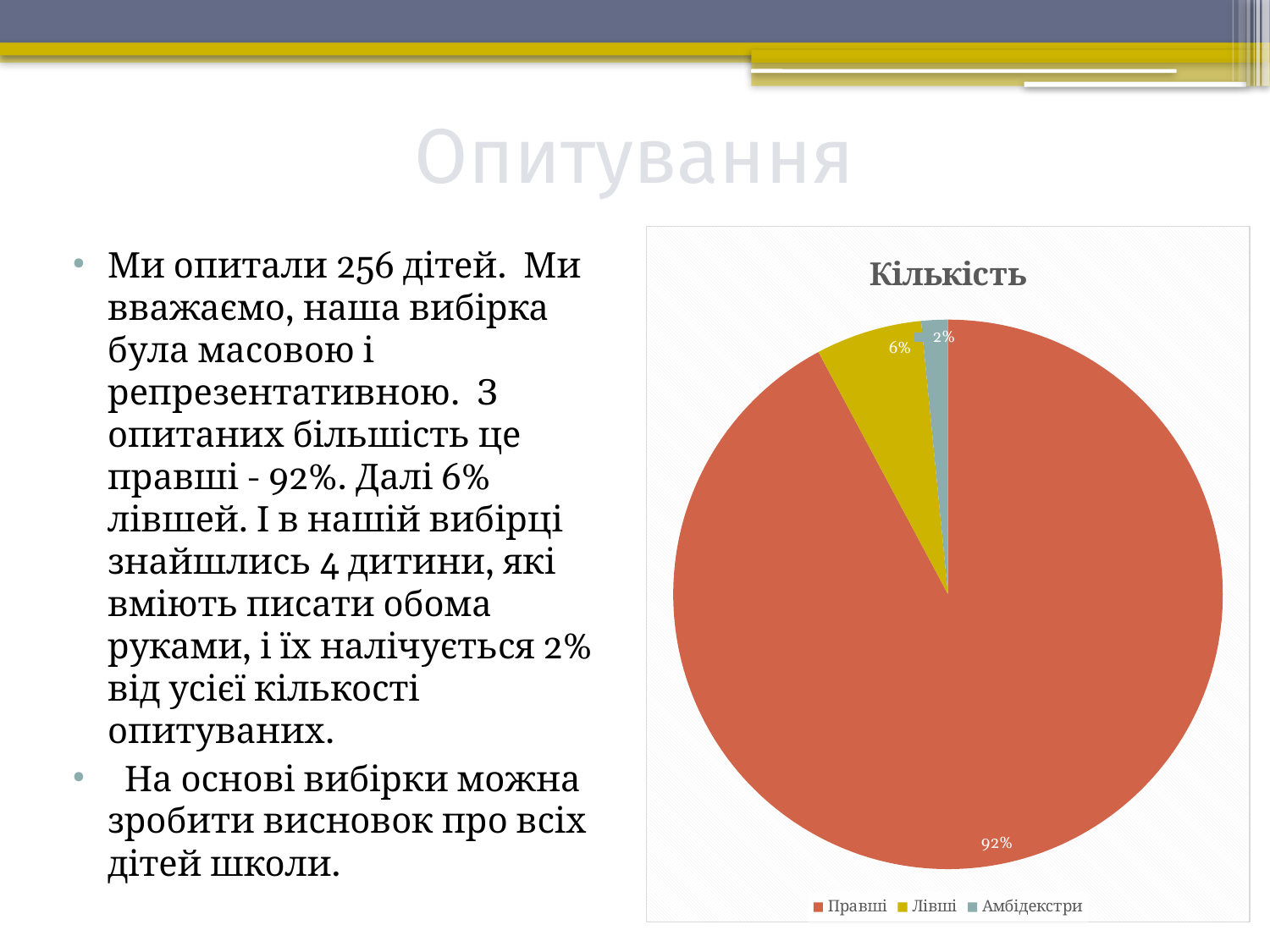

# Опитування

### Chart: Кількість

| Category | Кількість |
|---|---|
| Правші | 236.0 |
| Лівші | 16.0 |
| Амбідекстри | 4.0 |
Ми опитали 256 дітей.  Ми вважаємо, наша вибірка була масовою і репрезентативною.  З опитаних більшість це правші - 92%. Далі 6% лівшей. І в нашій вибірці знайшлись 4 дитини, які вміють писати обома руками, і їх налічується 2% від усієї кількості опитуваних.
  На основі вибірки можна зробити висновок про всіх дітей школи.